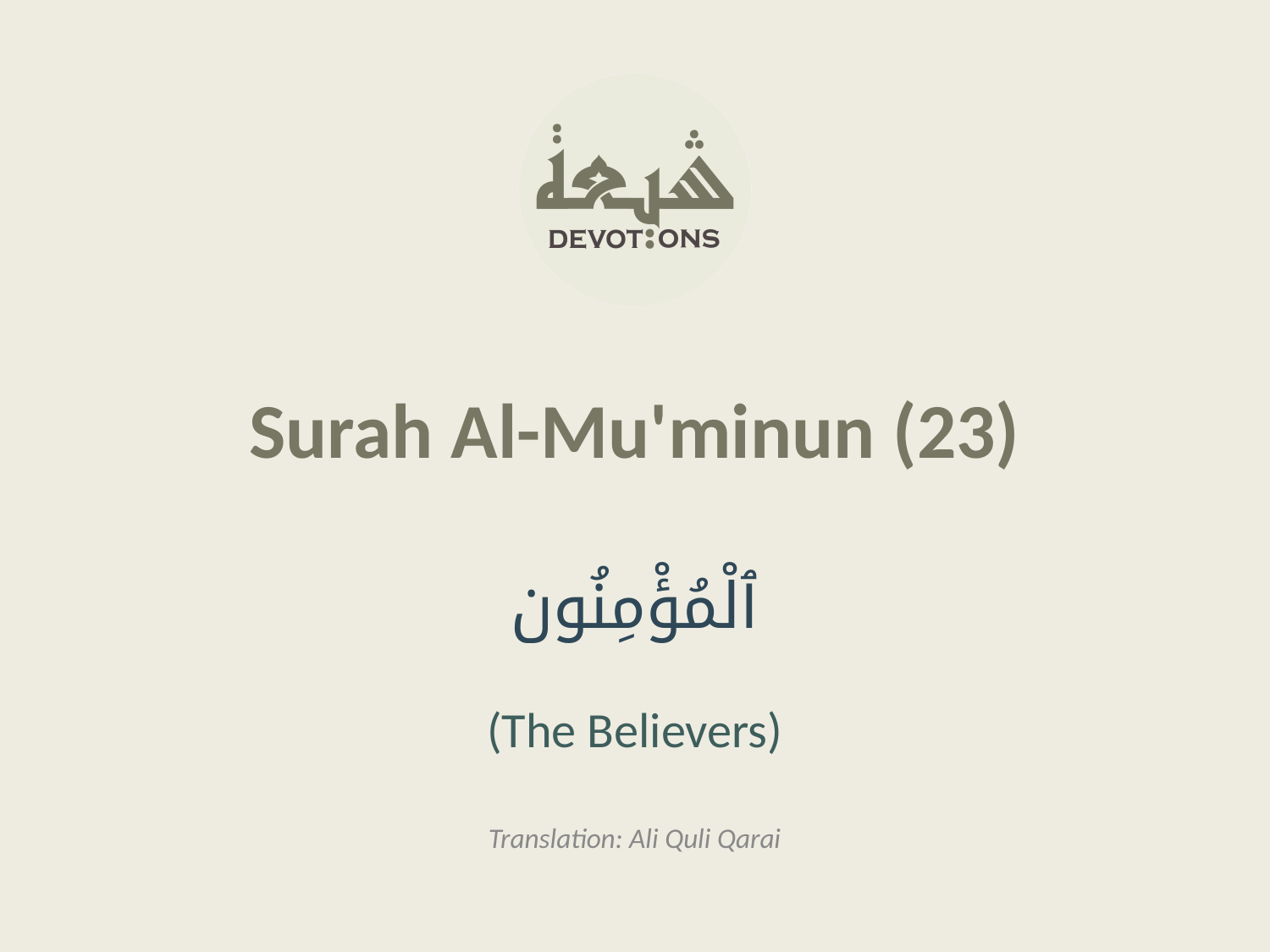

Surah Al-Mu'minun (23)
ٱلْمُؤْمِنُون
(The Believers)
Translation: Ali Quli Qarai